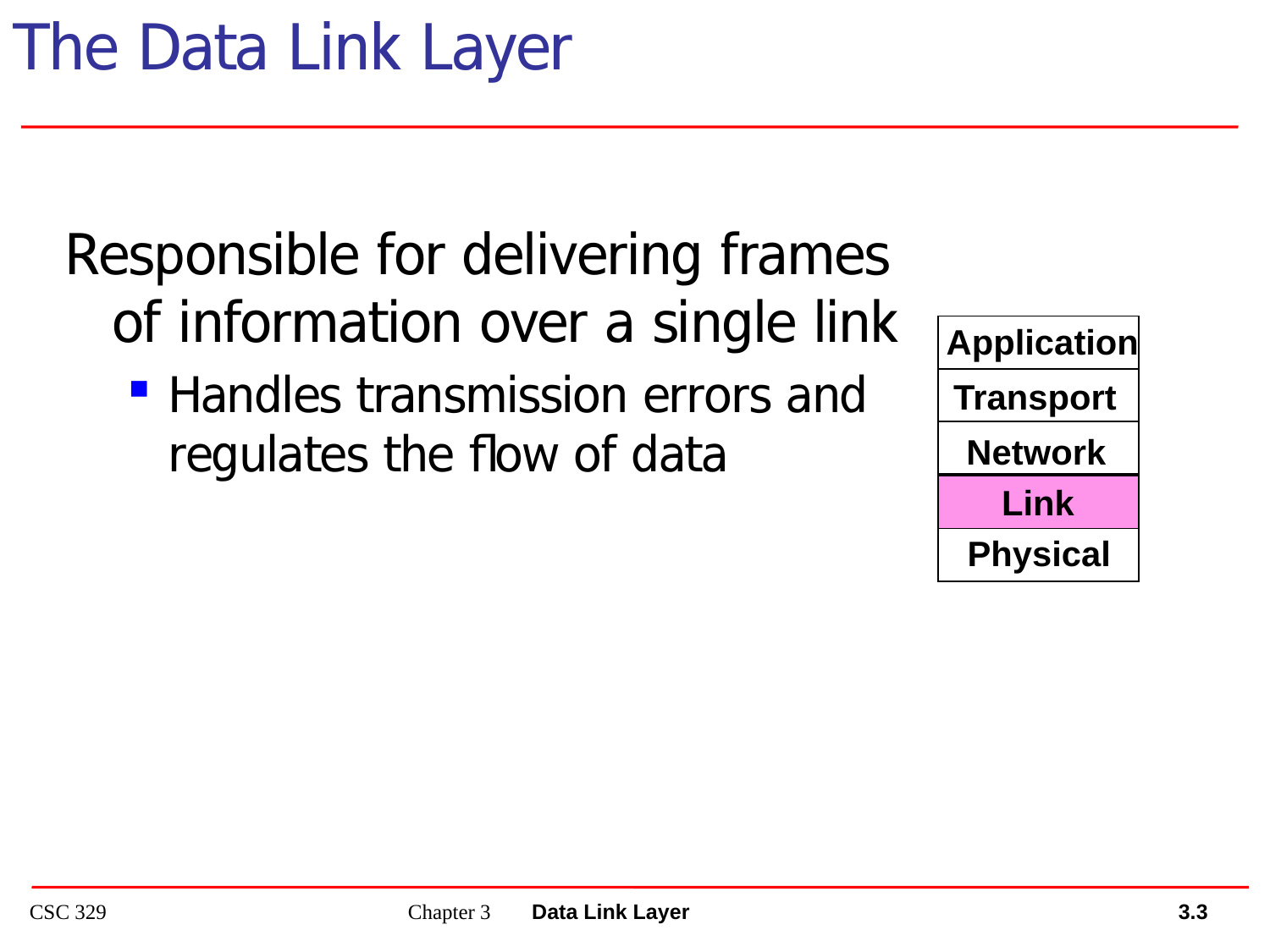

# The Data Link Layer

Responsible for delivering frames of information over a single link
Handles transmission errors and regulates the flow of data
Application

Transport

Network
Link

Physical